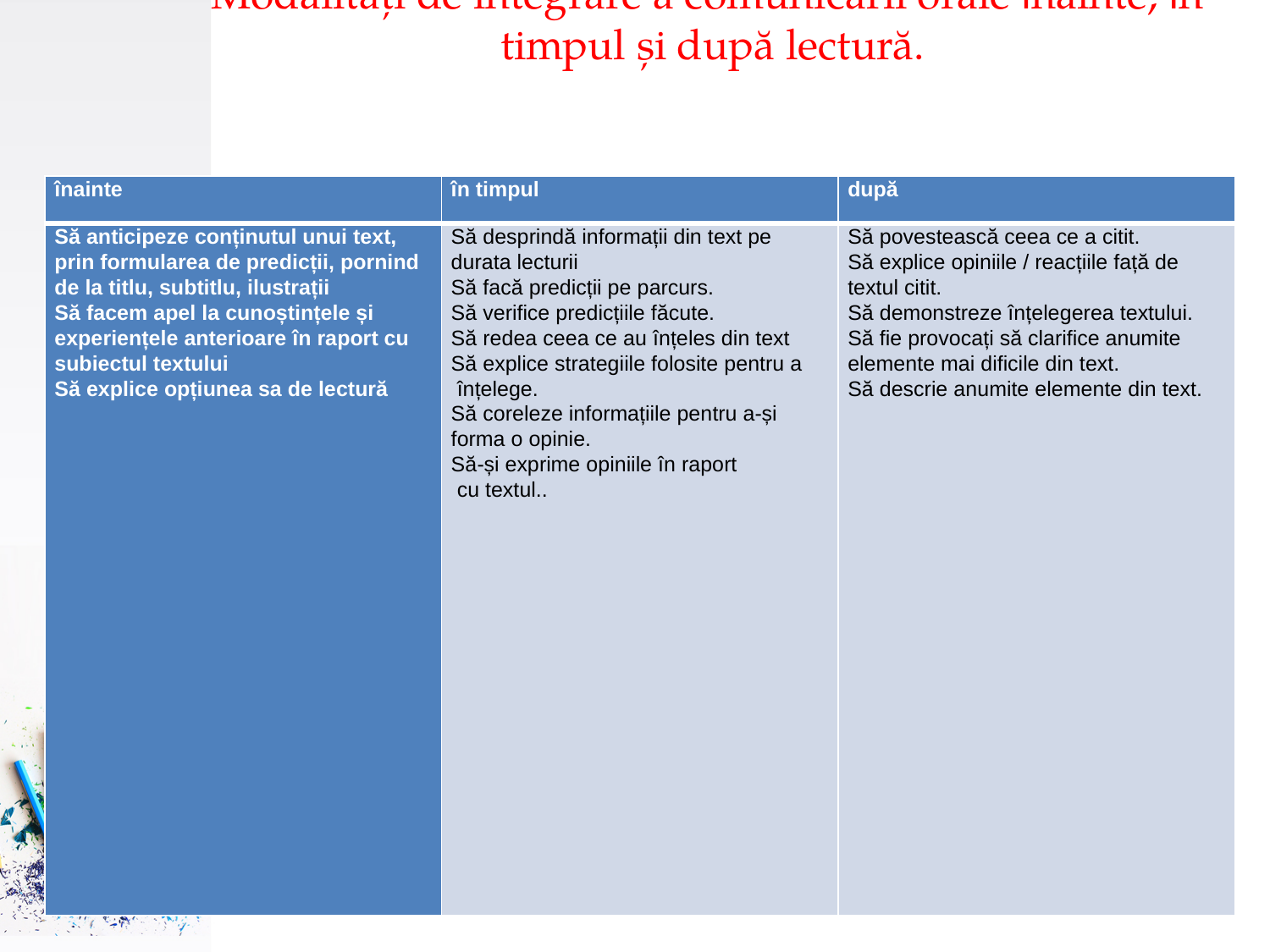

# Modalități de integrare a comunicării orale înainte, în timpul și după lectură.
| înainte | în timpul | după |
| --- | --- | --- |
| Să anticipeze conținutul unui text, prin formularea de predicții, pornind de la titlu, subtitlu, ilustrații Să facem apel la cunoștințele și experiențele anterioare în raport cu subiectul textului Să explice opțiunea sa de lectură | Să desprindă informații din text pe durata lecturii Să facă predicții pe parcurs. Să verifice predicțiile făcute. Să redea ceea ce au înțeles din text Să explice strategiile folosite pentru a înțelege. Să coreleze informațiile pentru a-și forma o opinie. Să-și exprime opiniile în raport cu textul.. | Să povestească ceea ce a citit. Să explice opiniile / reacțiile față de textul citit. Să demonstreze înțelegerea textului. Să fie provocați să clarifice anumite elemente mai dificile din text. Să descrie anumite elemente din text. |